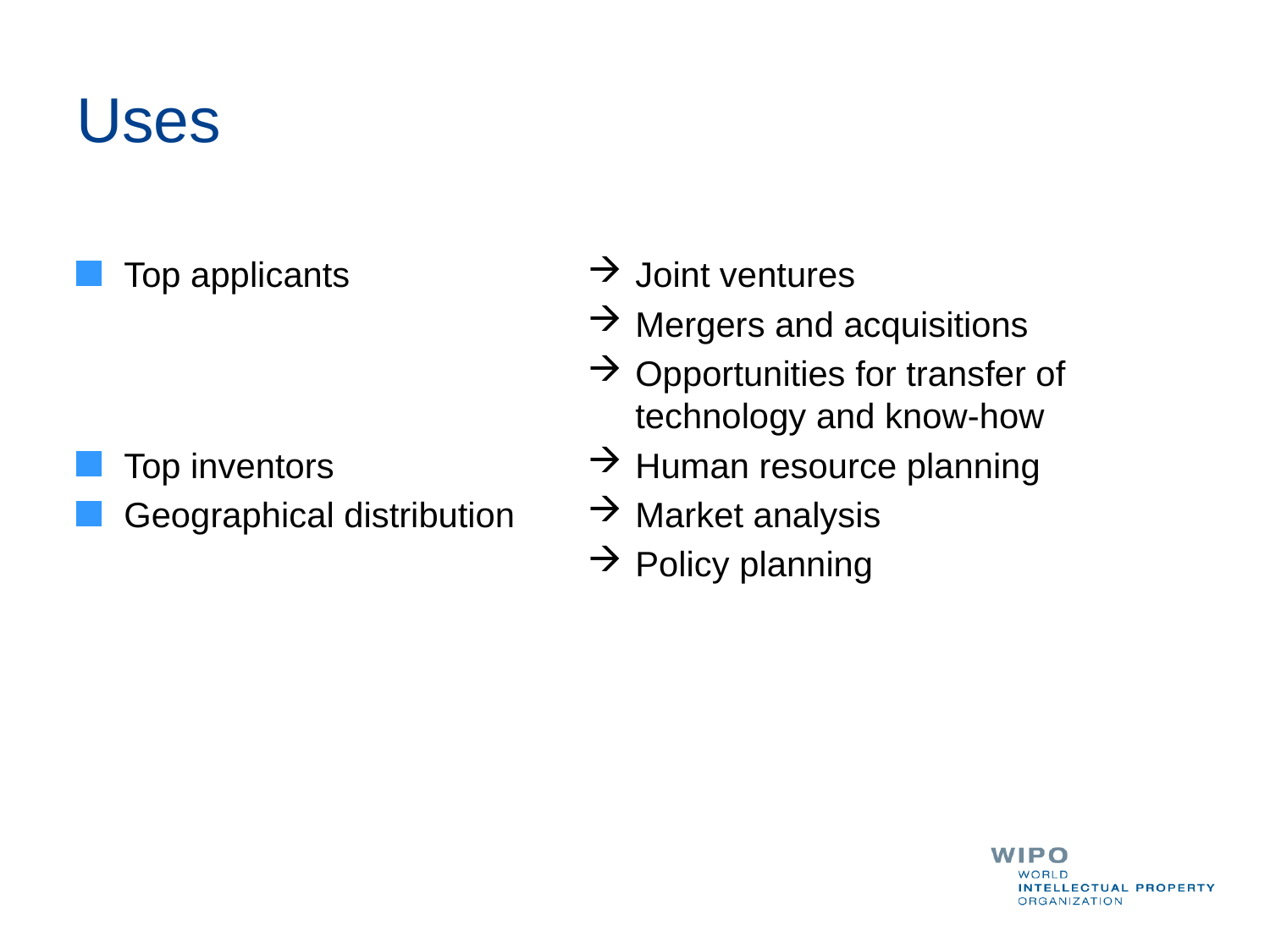

Uses
Top applicants

Top inventors
Geographical distribution
Joint ventures
Mergers and acquisitions
Opportunities for transfer of technology and know-how
Human resource planning
Market analysis
Policy planning